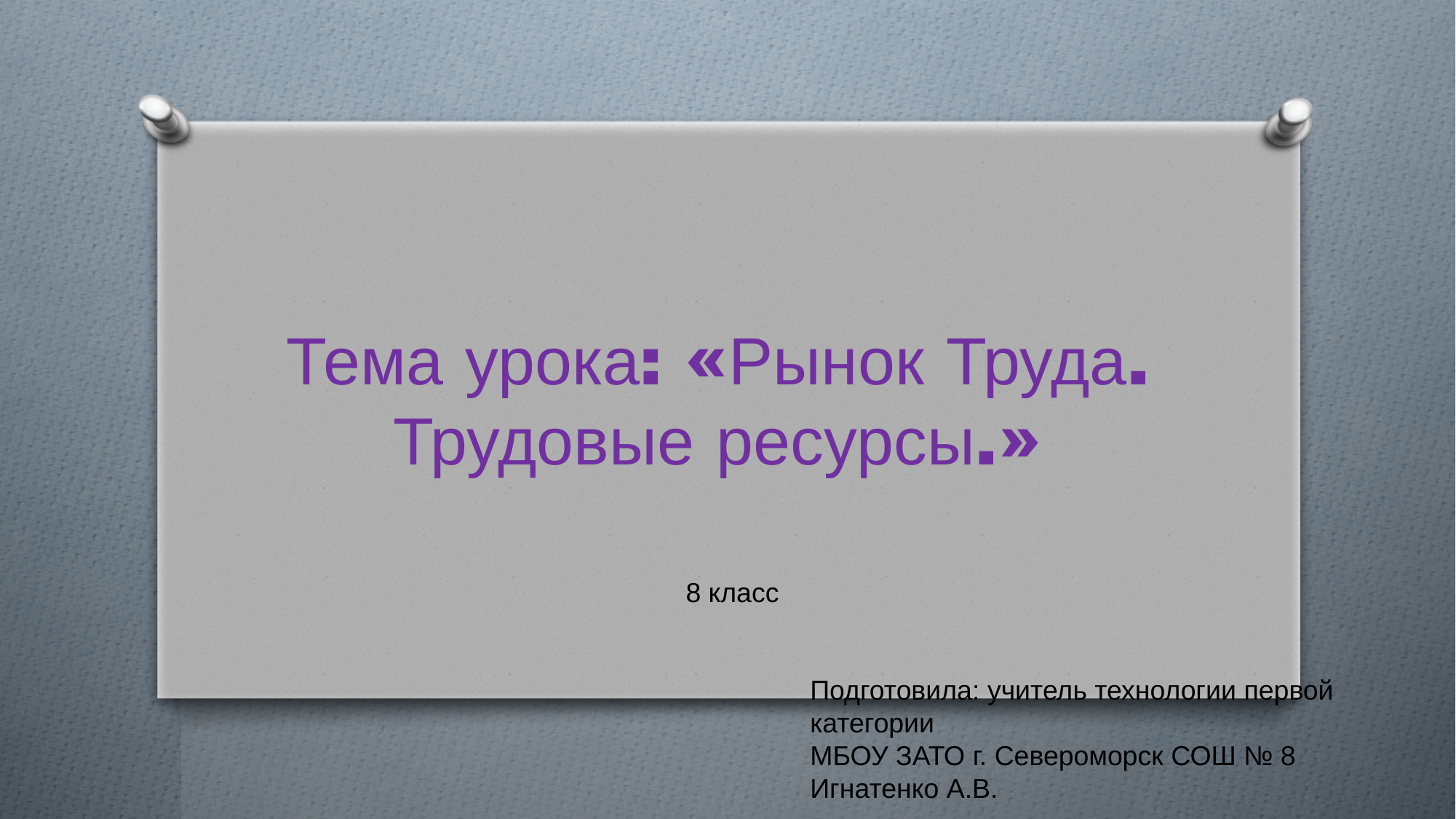

# Тема урока: «Рынок Труда. Трудовые ресурсы.»
8 класс
Подготовила: учитель технологии первой категории
МБОУ ЗАТО г. Североморск СОШ № 8
Игнатенко А.В.